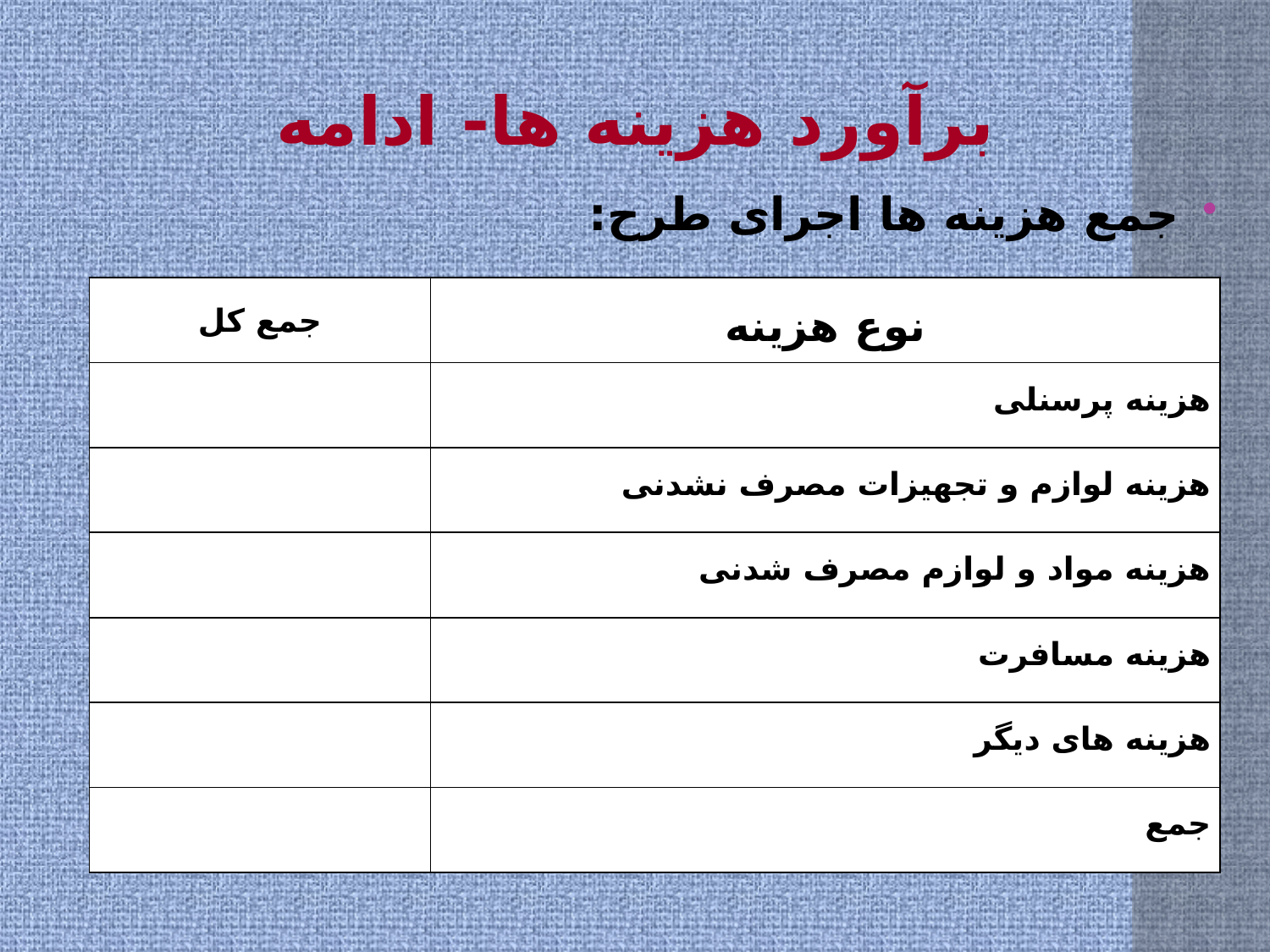

# برآورد هزینه ها- ادامه
جمع هزینه ها اجرای طرح:

| جمع كل | نوع هزینه |
| --- | --- |
|  | هزینه پرسنلی |
|  | هزینه لوازم و تجهیزات مصرف نشدنی |
|  | هزینه مواد و لوازم مصرف شدنی |
|  | هزینه مسافرت |
|  | هزینه های دیگر |
|  | جمع |